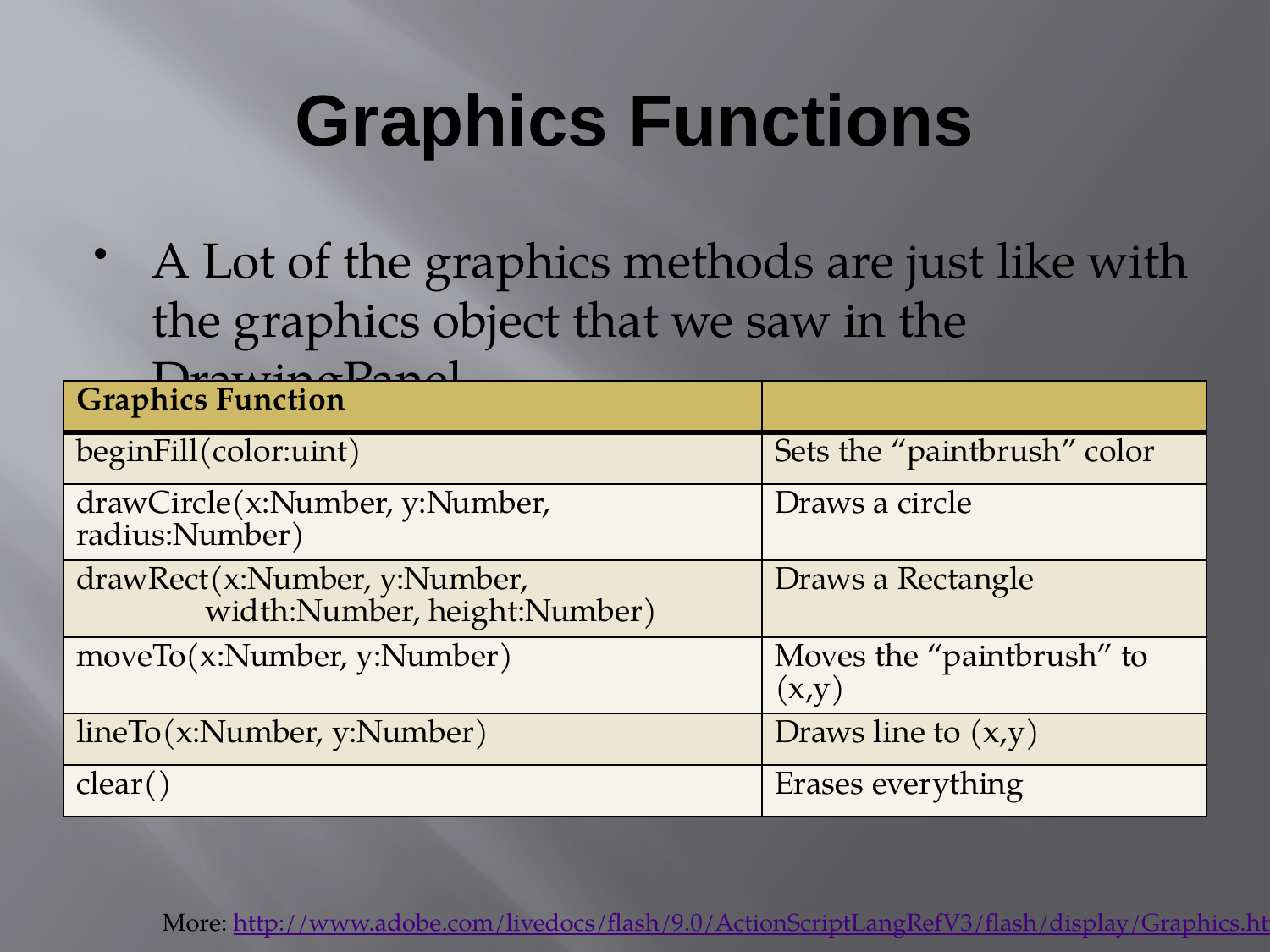

# Graphics Functions
A Lot of the graphics methods are just like with the graphics object that we saw in the DrawingPanel
| Graphics Function |  |
| --- | --- |
| beginFill(color:uint) | Sets the “paintbrush” color |
| drawCircle(x:Number, y:Number, radius:Number) | Draws a circle |
| drawRect(x:Number, y:Number, width:Number, height:Number) | Draws a Rectangle |
| moveTo(x:Number, y:Number) | Moves the “paintbrush” to (x,y) |
| lineTo(x:Number, y:Number) | Draws line to (x,y) |
| clear() | Erases everything |
More: http://www.adobe.com/livedocs/flash/9.0/ActionScriptLangRefV3/flash/display/Graphics.html